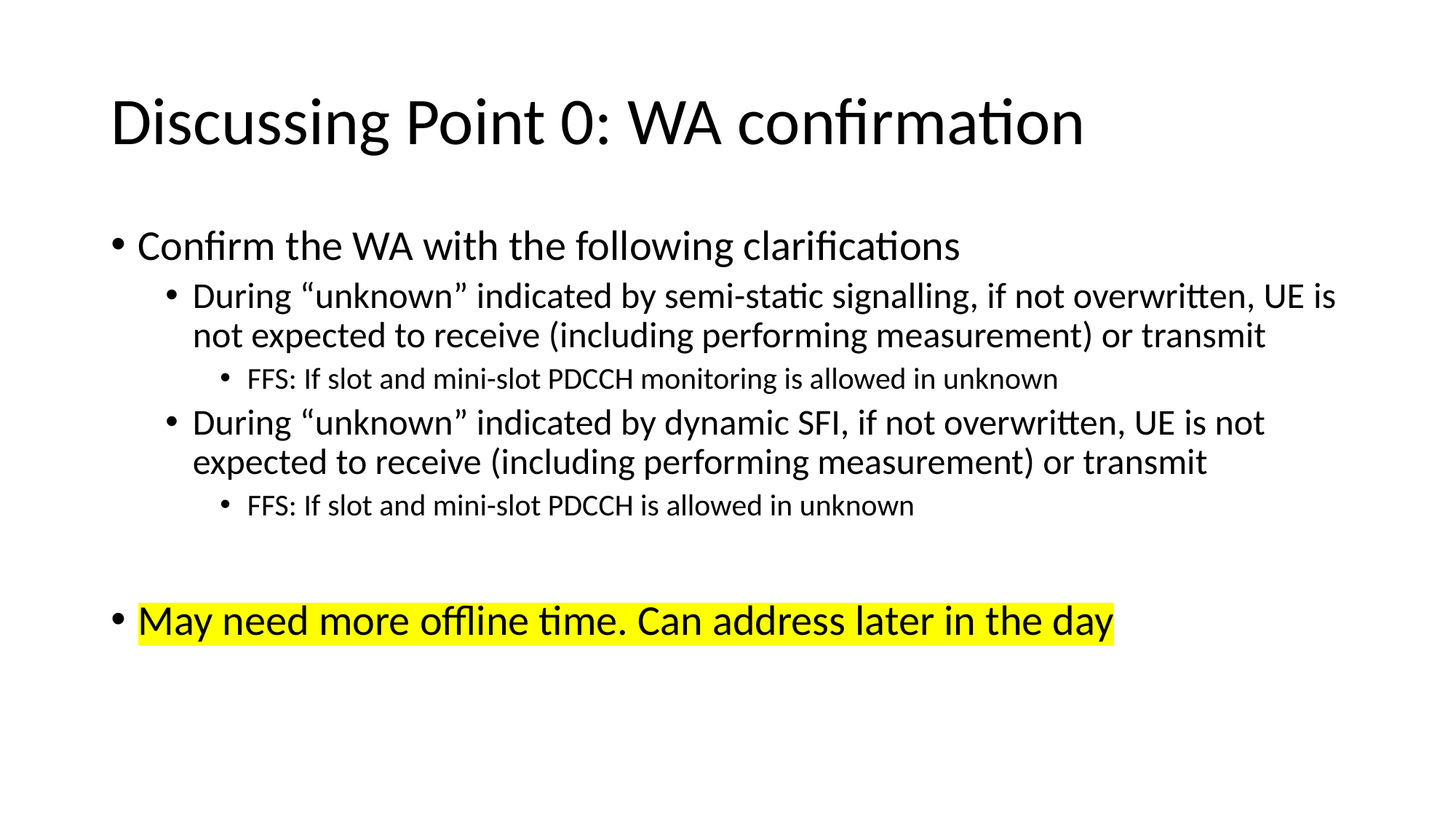

# Discussing Point 0: WA confirmation
Confirm the WA with the following clarifications
During “unknown” indicated by semi-static signalling, if not overwritten, UE is not expected to receive (including performing measurement) or transmit
FFS: If slot and mini-slot PDCCH monitoring is allowed in unknown
During “unknown” indicated by dynamic SFI, if not overwritten, UE is not expected to receive (including performing measurement) or transmit
FFS: If slot and mini-slot PDCCH is allowed in unknown

May need more offline time. Can address later in the day